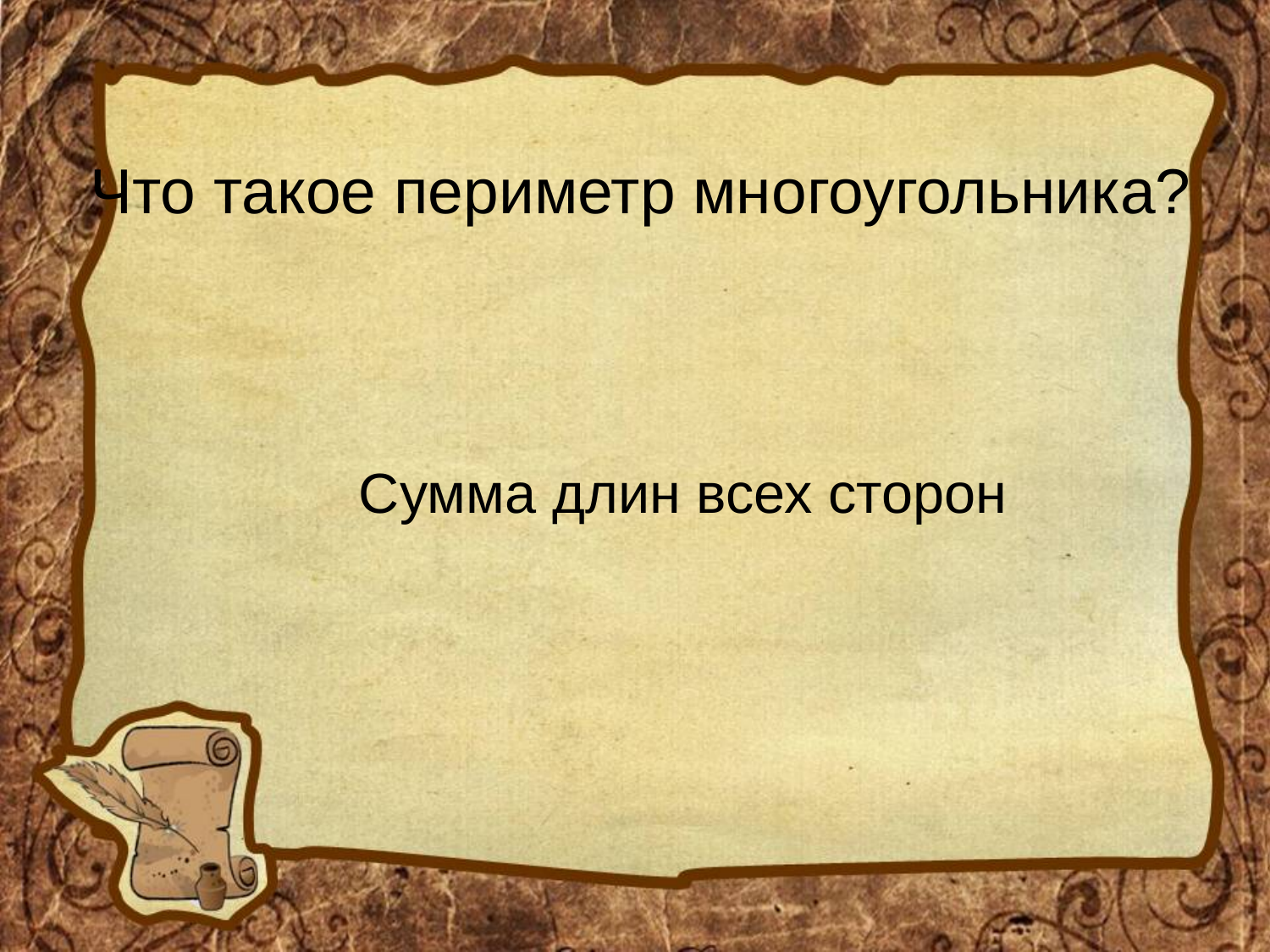

# Что такое периметр многоугольника?

Сумма длин всех сторон